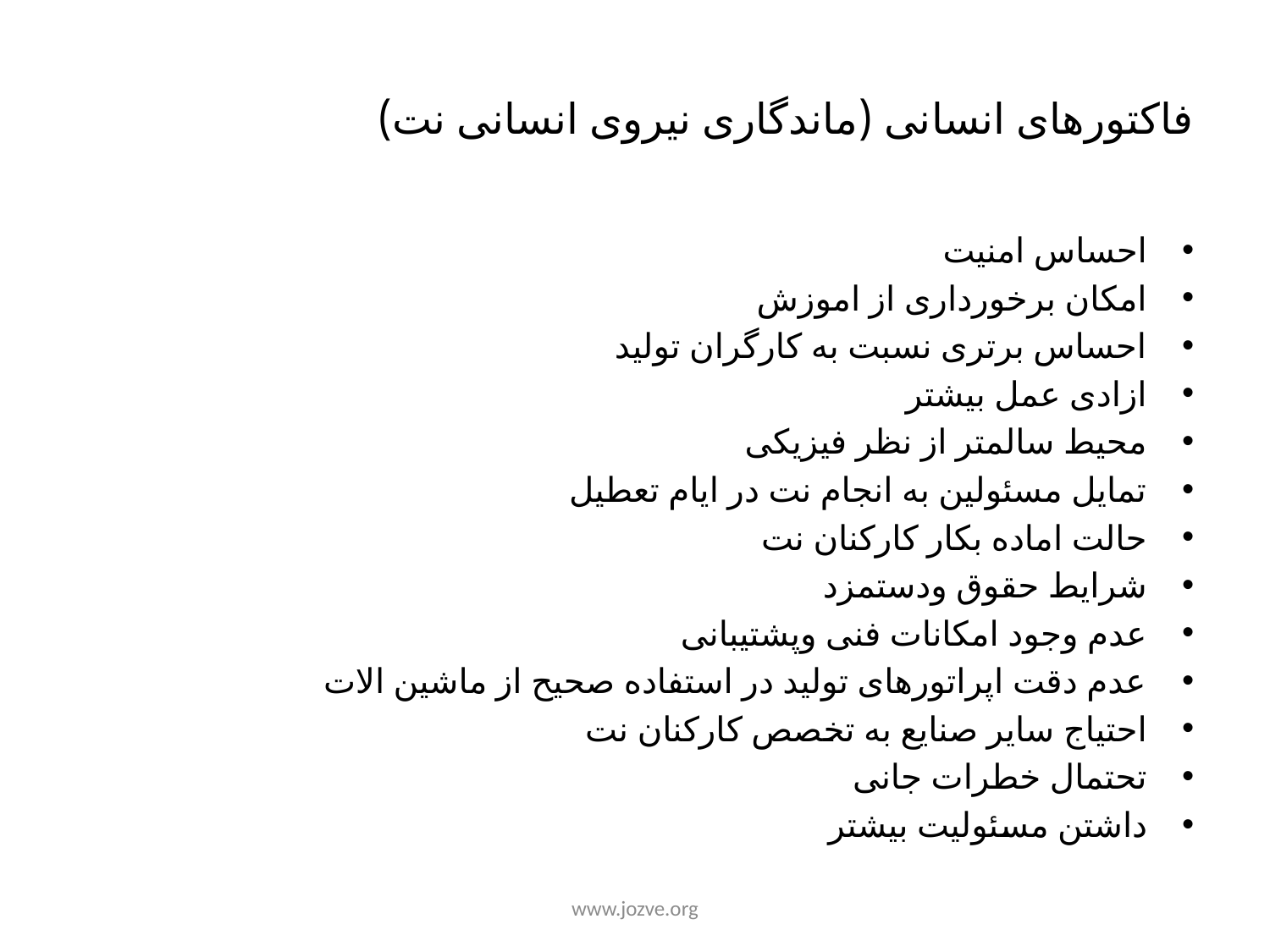

# فاکتورهای انسانی (ماندگاری نیروی انسانی نت)
احساس امنیت
امکان برخورداری از اموزش
احساس برتری نسبت به کارگران تولید
ازادی عمل بیشتر
محیط سالمتر از نظر فیزیکی
تمایل مسئولین به انجام نت در ایام تعطیل
حالت اماده بکار کارکنان نت
شرایط حقوق ودستمزد
عدم وجود امکانات فنی وپشتیبانی
عدم دقت اپراتورهای تولید در استفاده صحیح از ماشین الات
احتیاج سایر صنایع به تخصص کارکنان نت
تحتمال خطرات جانی
داشتن مسئولیت بیشتر
www.jozve.org